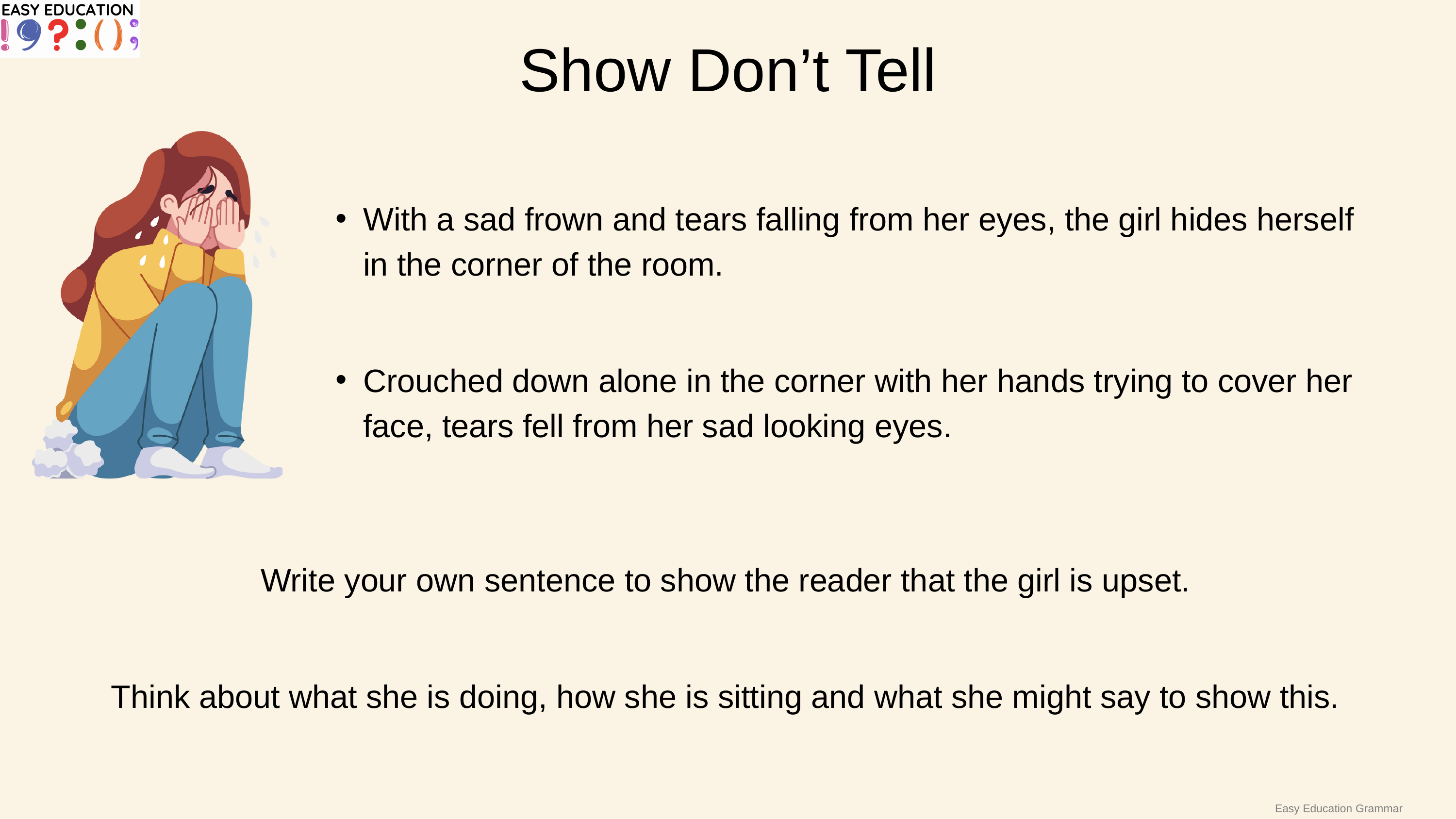

Show Don’t Tell

With a sad frown and tears falling from her eyes, the girl hides herself in the corner of the room.
Crouched down alone in the corner with her hands trying to cover her face, tears fell from her sad looking eyes.
Write your own sentence to show the reader that the girl is upset.
Think about what she is doing, how she is sitting and what she might say to show this.